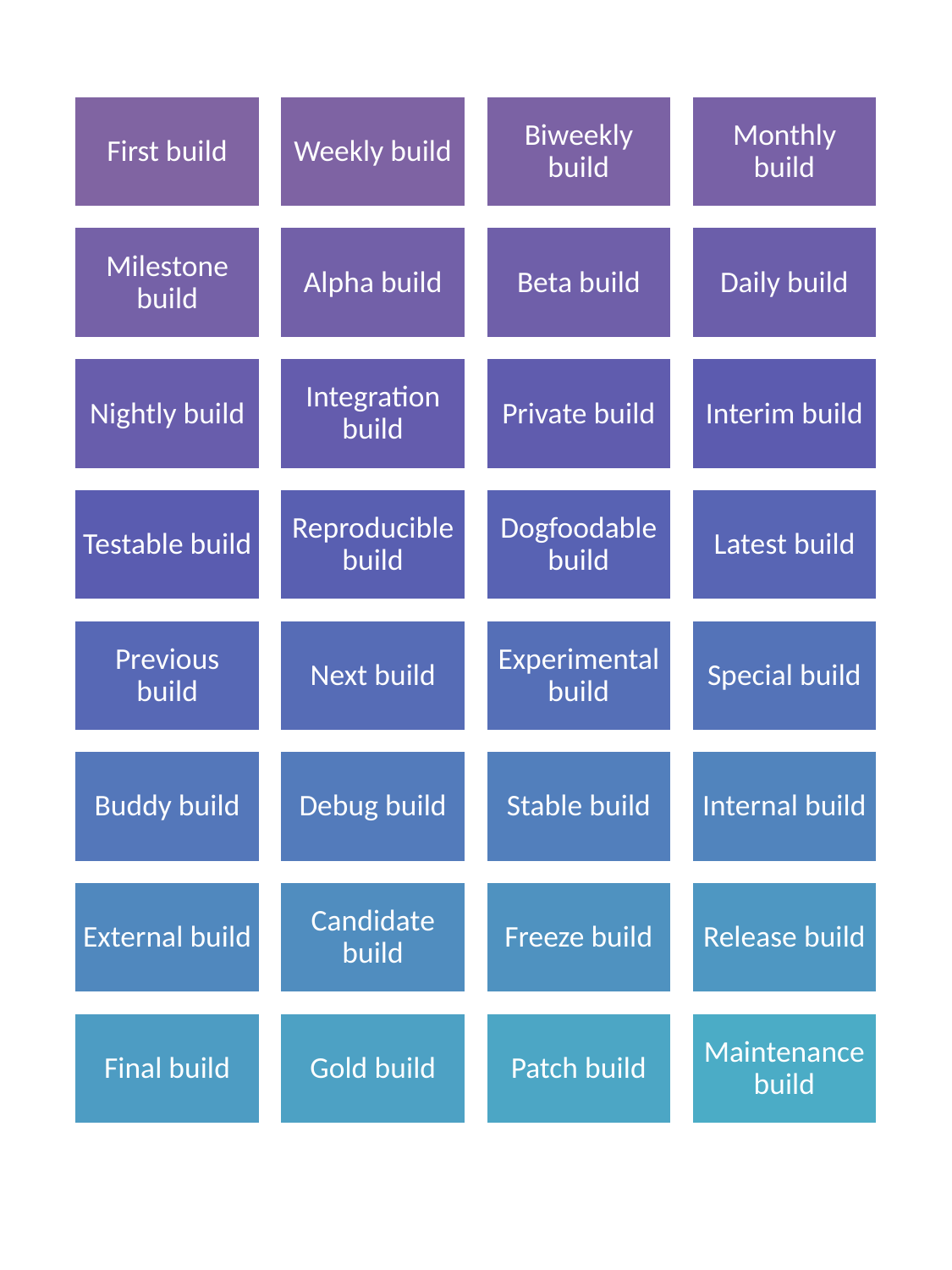

First build
Weekly build
Biweekly build
Monthly build
Milestone build
Alpha build
Beta build
Daily build
Nightly build
Integration build
Private build
Interim build
Testable build
Reproducible build
Dogfoodable build
Latest build
Previous build
Next build
Experimental build
Special build
Buddy build
Debug build
Stable build
Internal build
External build
Candidate build
Freeze build
Release build
Final build
Gold build
Patch build
Maintenance build